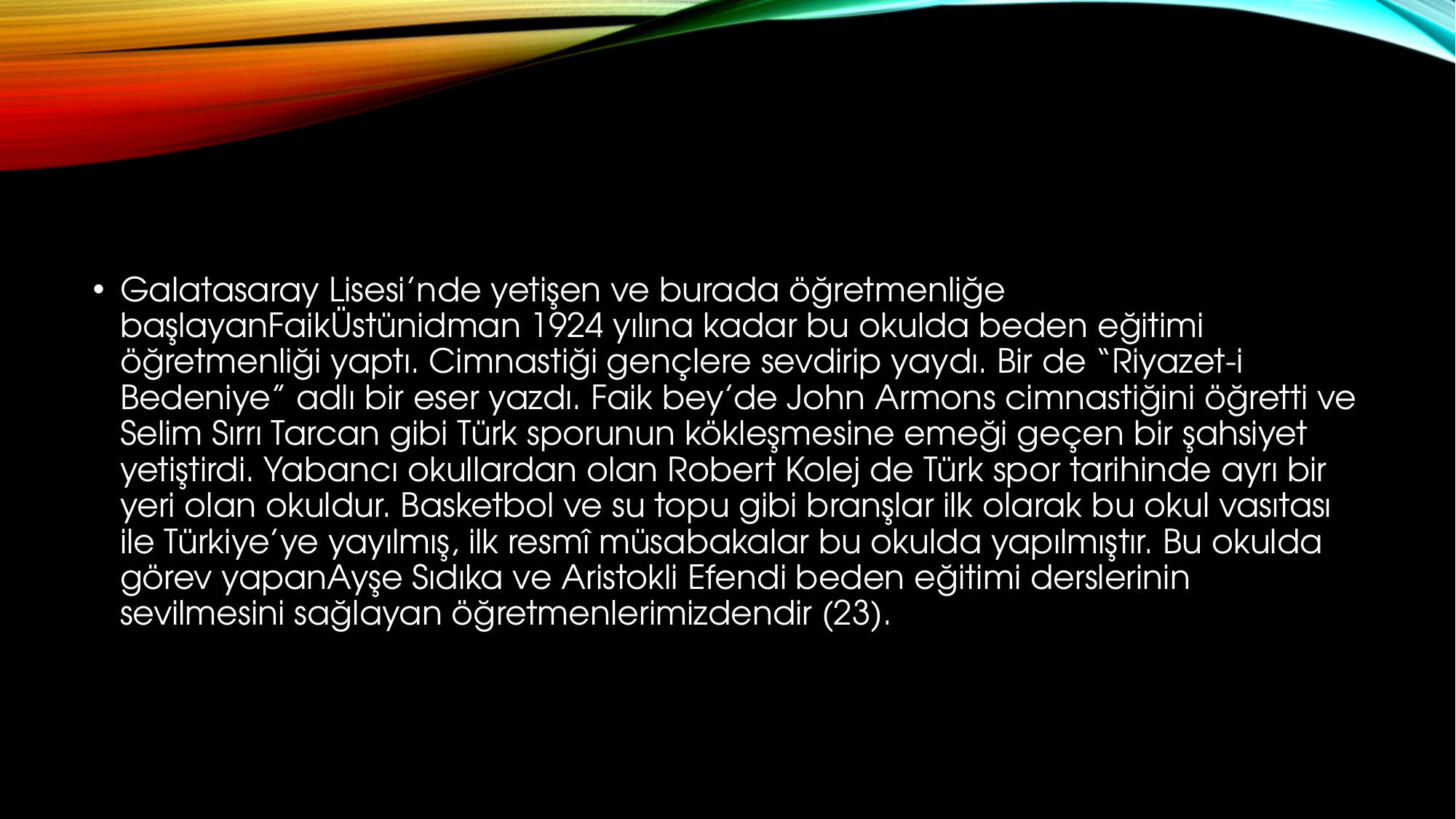

#
Galatasaray Lisesi’nde yetişen ve burada öğretmenliğe başlayanFaikÜstünidman 1924 yılına kadar bu okulda beden eğitimi öğretmenliği yaptı. Cimnastiği gençlere sevdirip yaydı. Bir de “Riyazet-i Bedeniye” adlı bir eser yazdı. Faik bey’de John Armons cimnastiğini öğretti ve Selim Sırrı Tarcan gibi Türk sporunun kökleşmesine emeği geçen bir şahsiyet yetiştirdi. Yabancı okullardan olan Robert Kolej de Türk spor tarihinde ayrı bir yeri olan okuldur. Basketbol ve su topu gibi branşlar ilk olarak bu okul vasıtası ile Türkiye’ye yayılmış, ilk resmî müsabakalar bu okulda yapılmıştır. Bu okulda görev yapanAyşe Sıdıka ve Aristokli Efendi beden eğitimi derslerinin sevilmesini sağlayan öğretmenlerimizdendir (23).